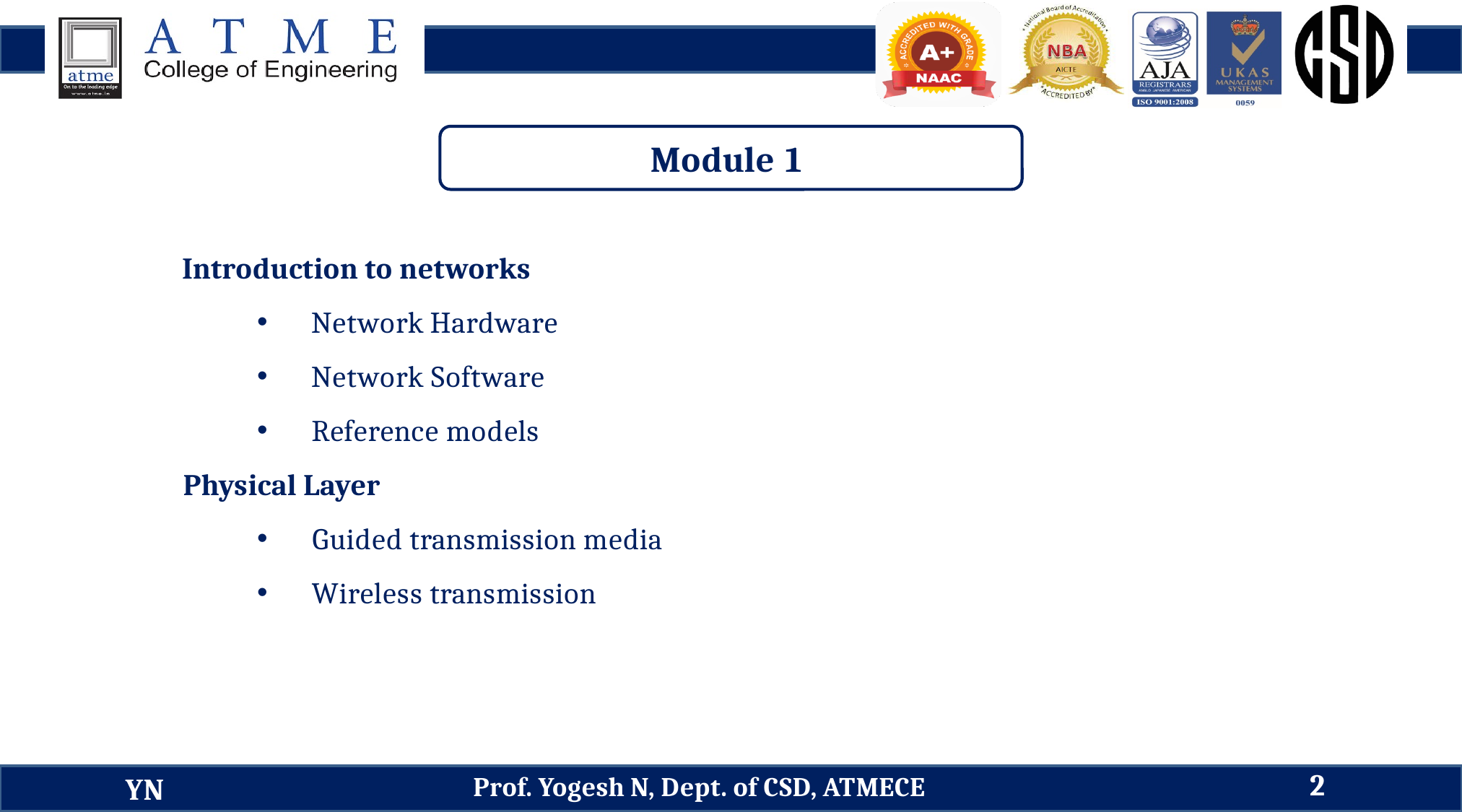

Module 1
Introduction to networks
Network Hardware
Network Software
Reference models
Physical Layer
Guided transmission media
Wireless transmission
2
Prof. Yogesh N, Dept. of CSD, ATMECE
YN